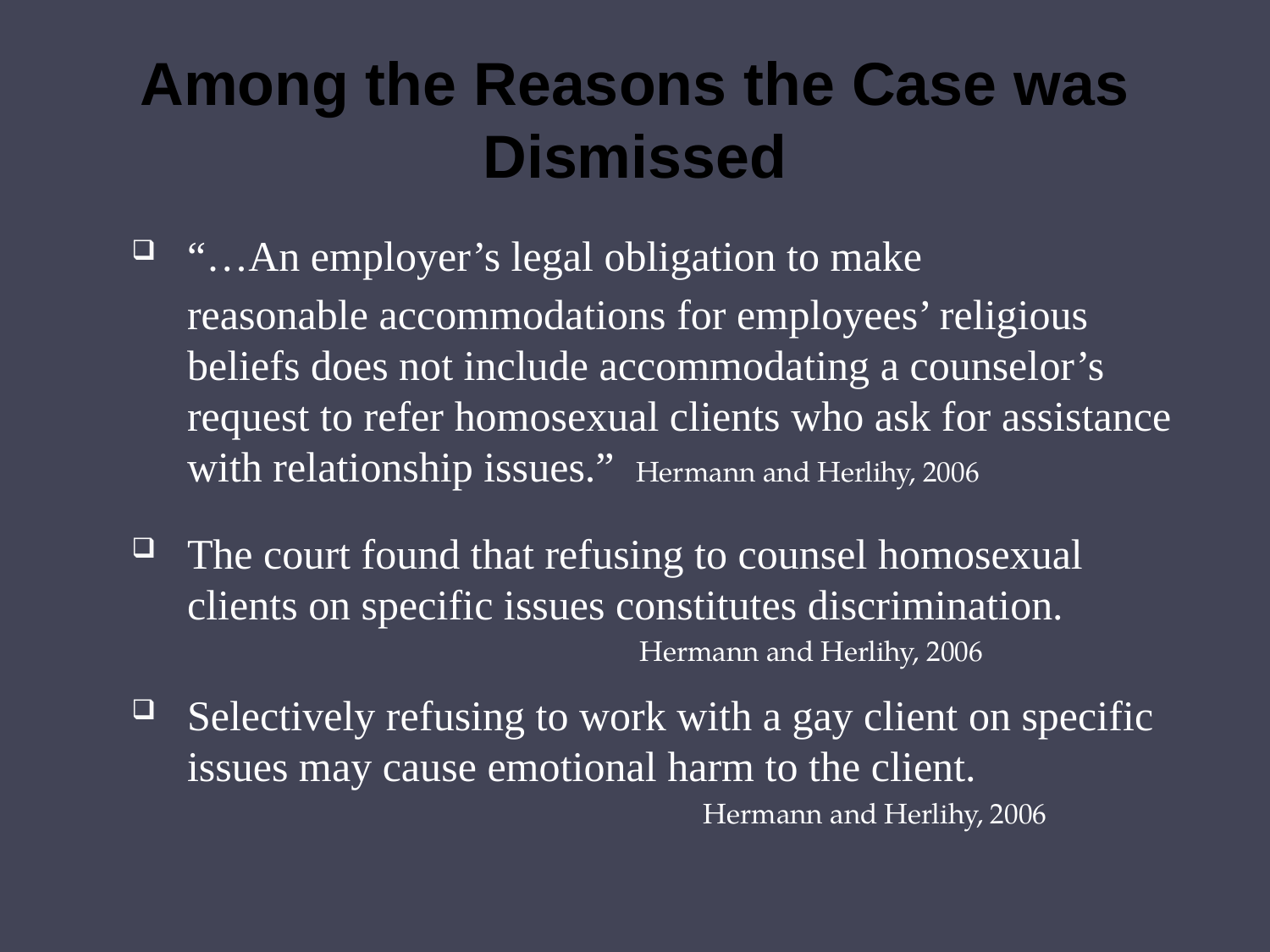

# Among the Reasons the Case was Dismissed
“…An employer’s legal obligation to make
	reasonable accommodations for employees’ religious beliefs does not include accommodating a counselor’s request to refer homosexual clients who ask for assistance with relationship issues.”  Hermann and Herlihy, 2006

The court found that refusing to counsel homosexual clients on specific issues constitutes discrimination.
	Hermann and Herlihy, 2006

Selectively refusing to work with a gay client on specific issues may cause emotional harm to the client.
				        Hermann and Herlihy, 2006